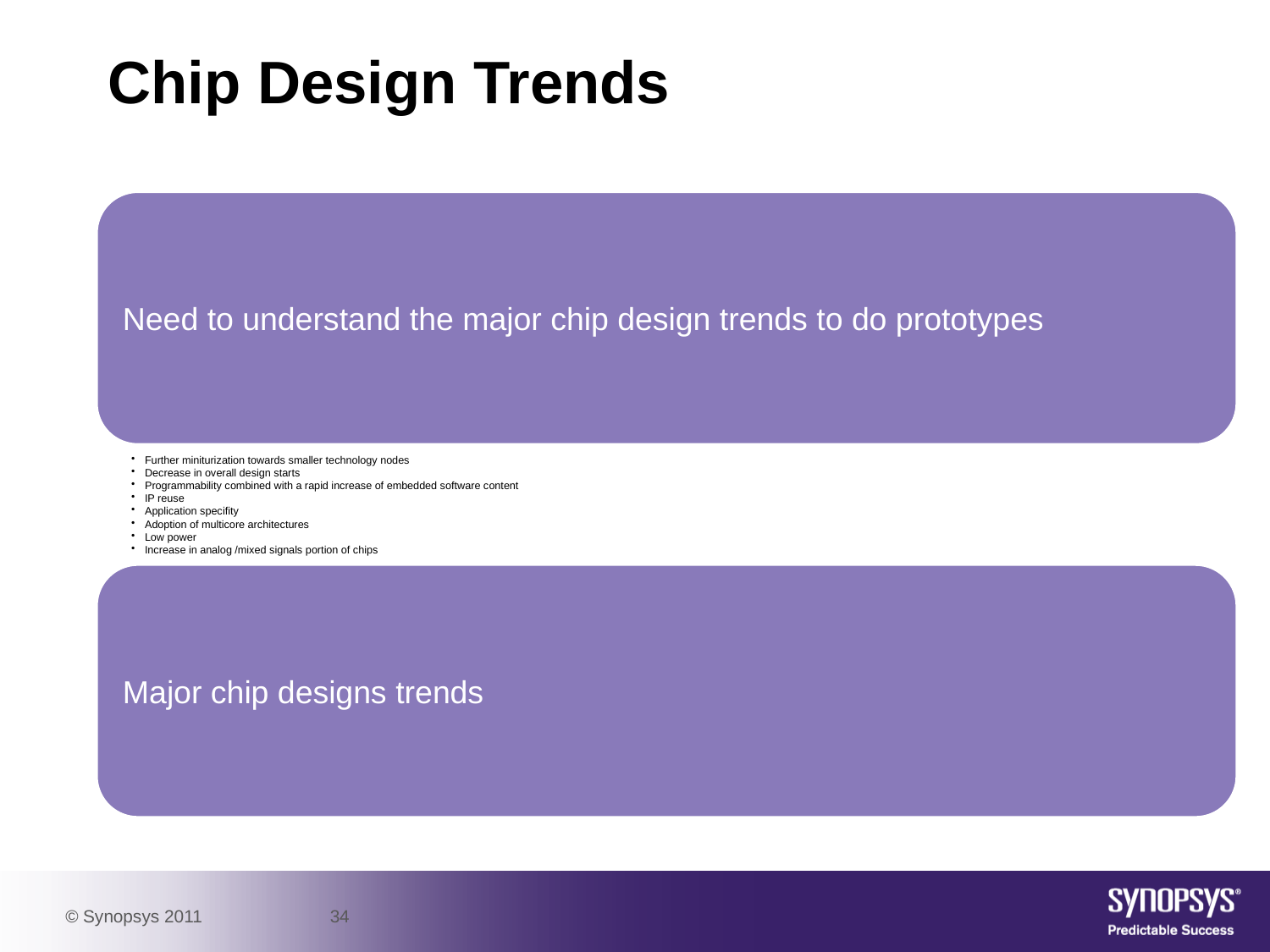

# Chip Design Trends
Need to understand the major chip design trends to do prototypes
Major chip designs trends
Further miniturization towards smaller technology nodes
Decrease in overall design starts
Programmability combined with a rapid increase of embedded software content
IP reuse
Application specifity
Adoption of multicore architectures
Low power
Increase in analog /mixed signals portion of chips